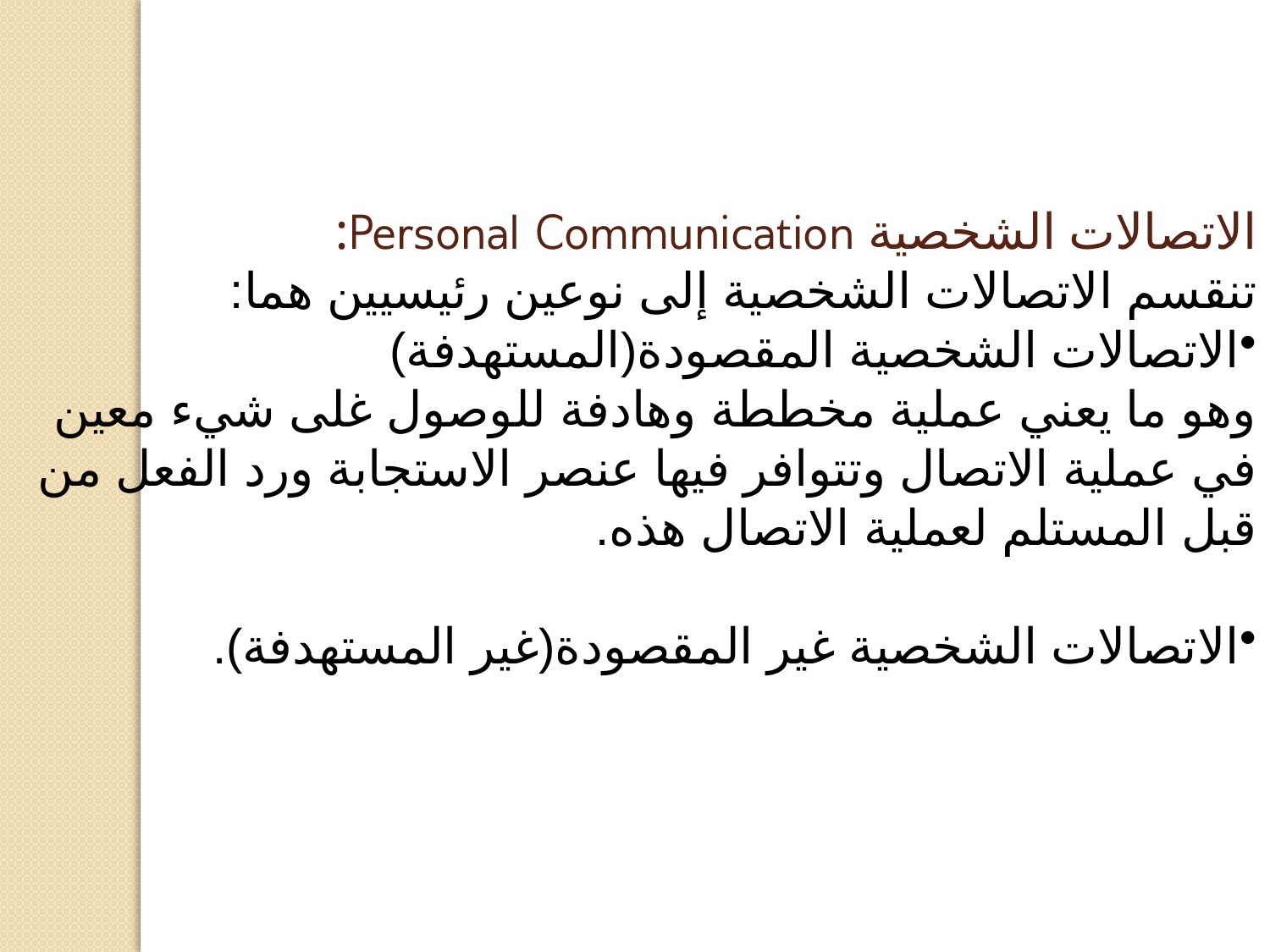

الاتصالات الشخصية Personal Communication:
تنقسم الاتصالات الشخصية إلى نوعين رئيسيين هما:
الاتصالات الشخصية المقصودة(المستهدفة)
وهو ما يعني عملية مخططة وهادفة للوصول غلى شيء معين في عملية الاتصال وتتوافر فيها عنصر الاستجابة ورد الفعل من قبل المستلم لعملية الاتصال هذه.

الاتصالات الشخصية غير المقصودة(غير المستهدفة).